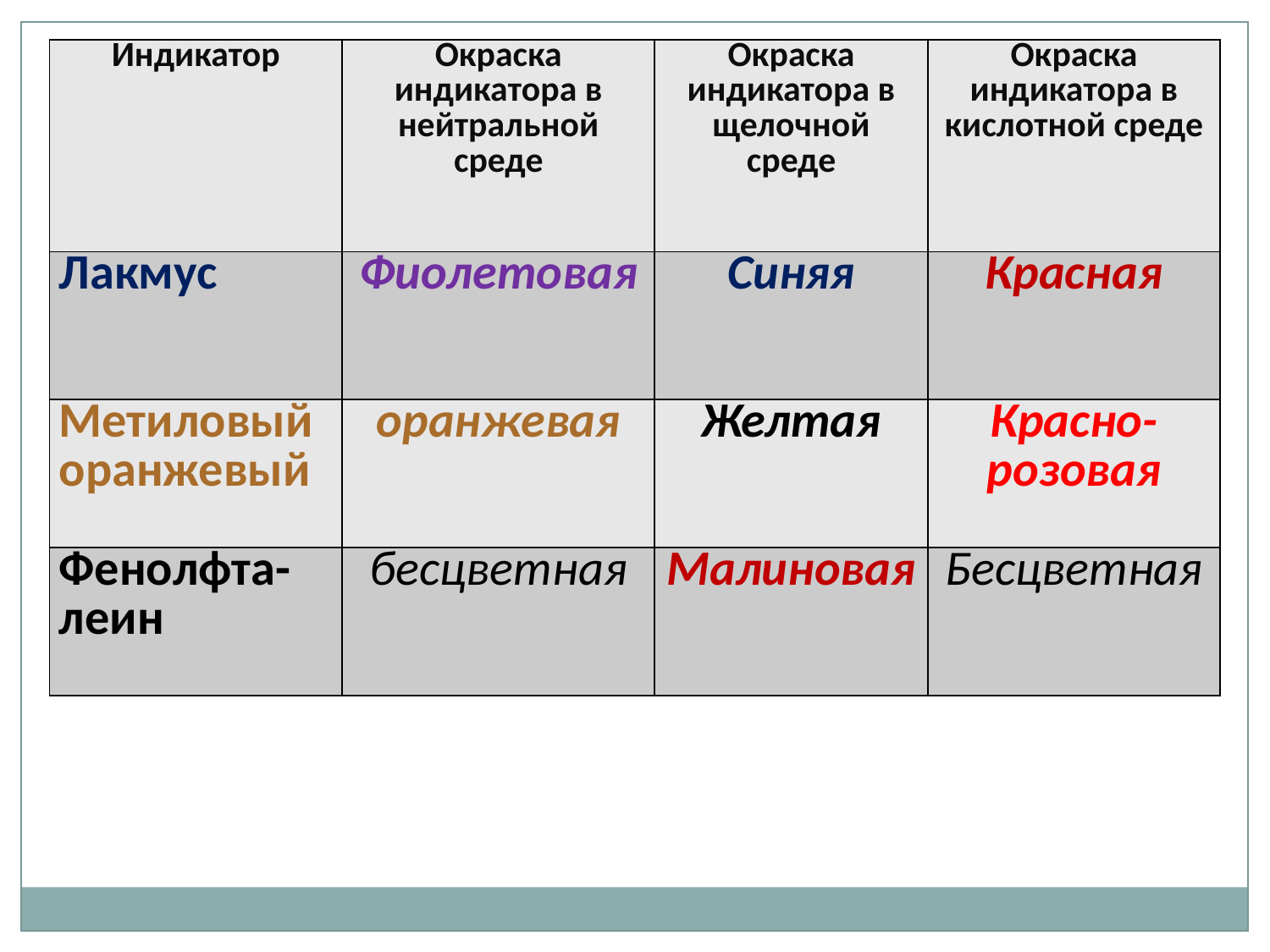

| Индикатор | Окраска индикатора в нейтральной среде | Окраска индикатора в щелочной среде | Окраска индикатора в кислотной среде |
| --- | --- | --- | --- |
| Лакмус | Фиолетовая | Синяя | Красная |
| Метиловый оранжевый | оранжевая | Желтая | Красно-розовая |
| Фенолфта-леин | бесцветная | Малиновая | Бесцветная |